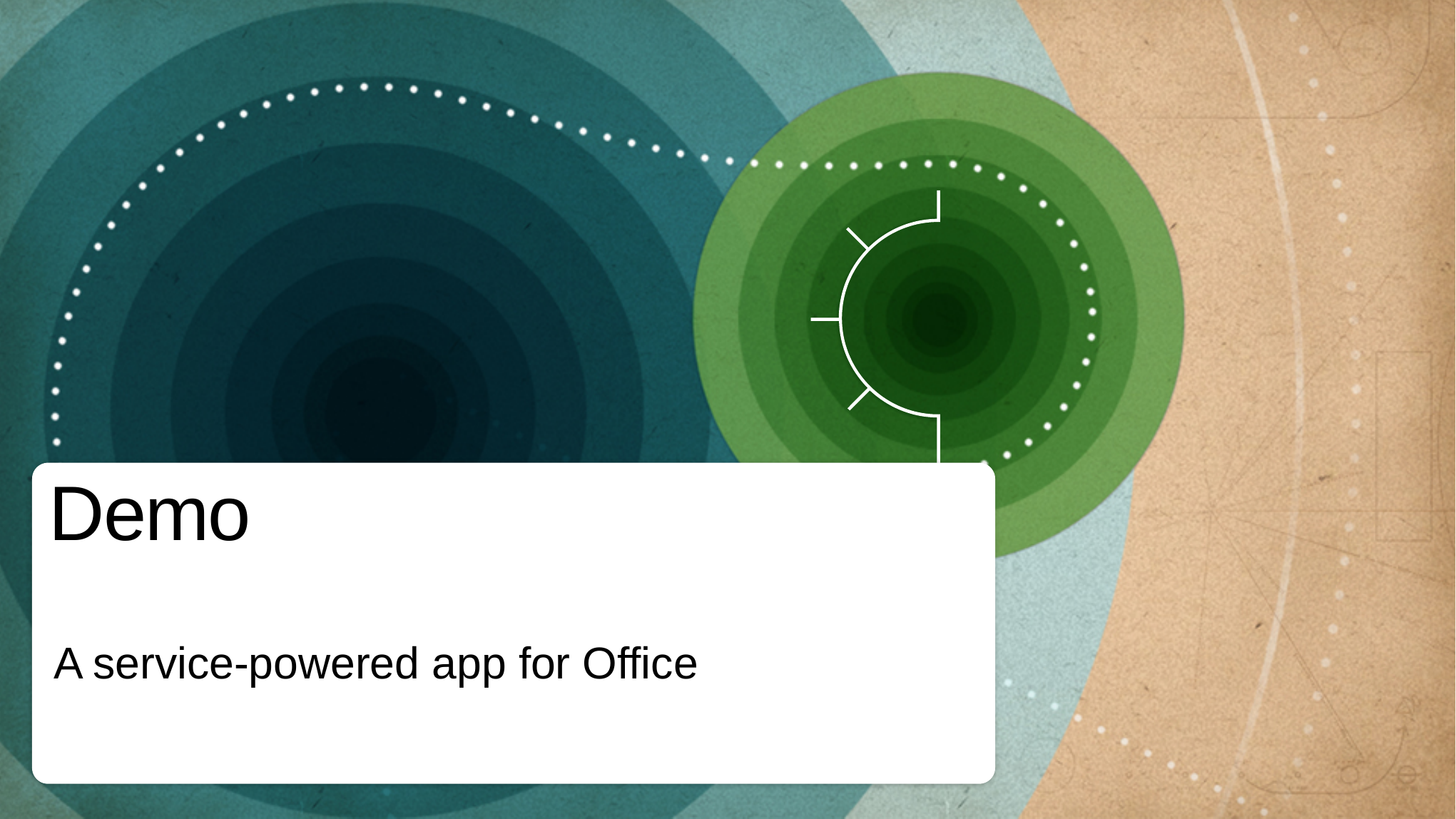

# Demo
A service-powered app for Office